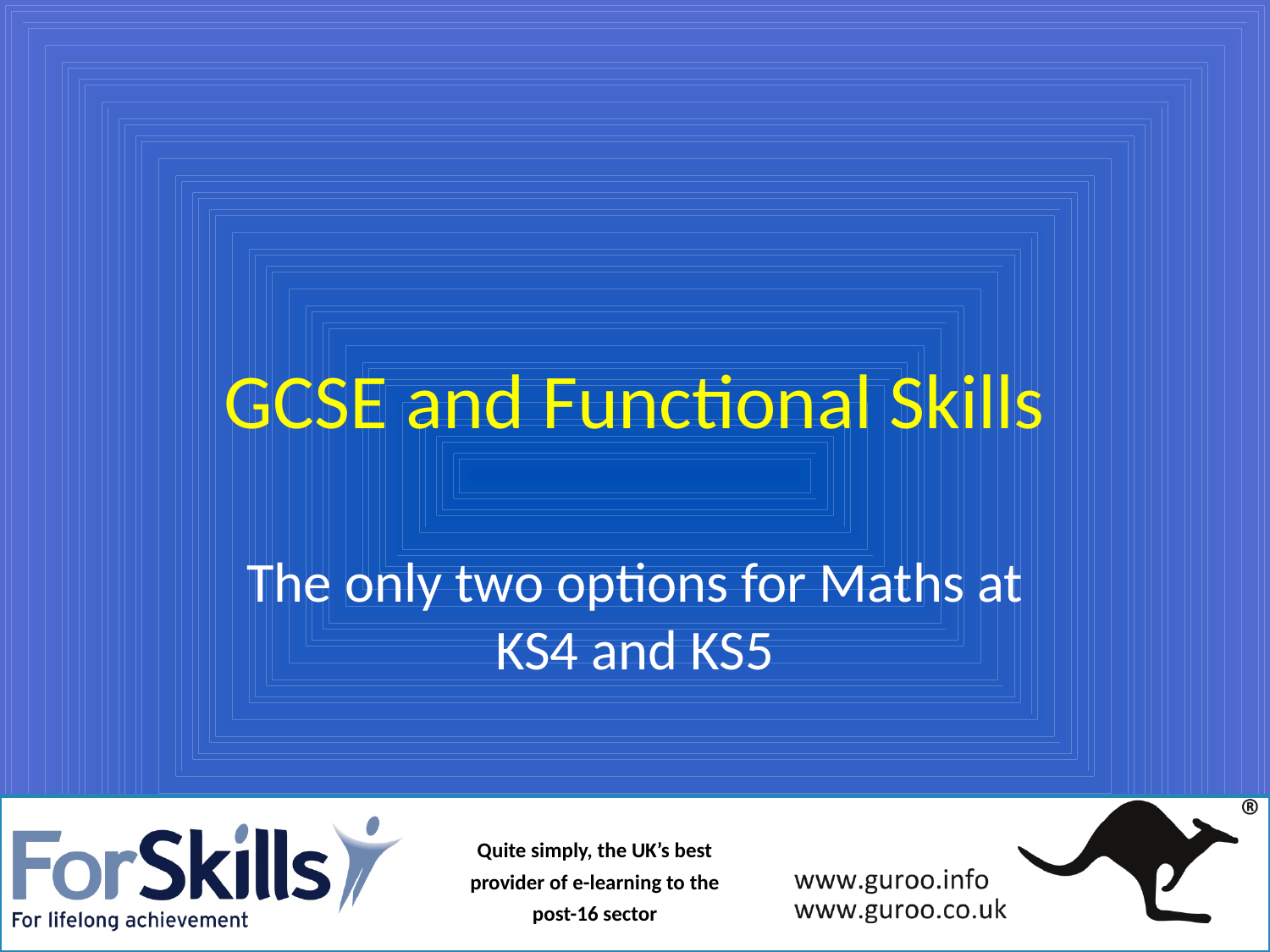

# GCSE and Functional Skills
The only two options for Maths at KS4 and KS5